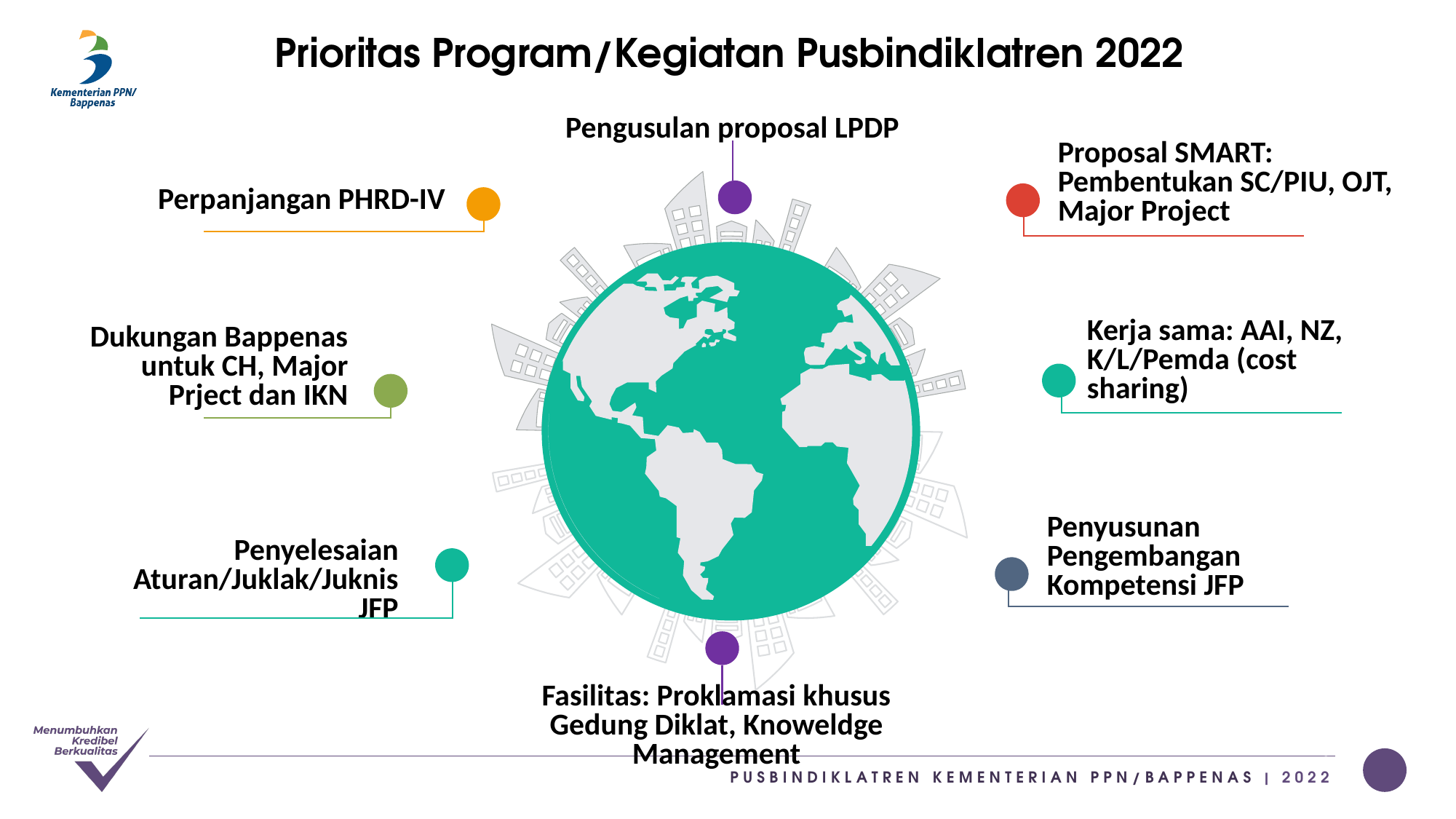

# Prioritas Program/Kegiatan Pusbindiklatren 2022
Pengusulan proposal LPDP
Proposal SMART: Pembentukan SC/PIU, OJT, Major Project

Perpanjangan PHRD-IV

Kerja sama: AAI, NZ, K/L/Pemda (cost sharing)
Dukungan Bappenas untuk CH, Major Prject dan IKN

Penyusunan Pengembangan Kompetensi JFP
Penyelesaian Aturan/Juklak/Juknis JFP

Fasilitas: Proklamasi khusus Gedung Diklat, Knoweldge Management
2